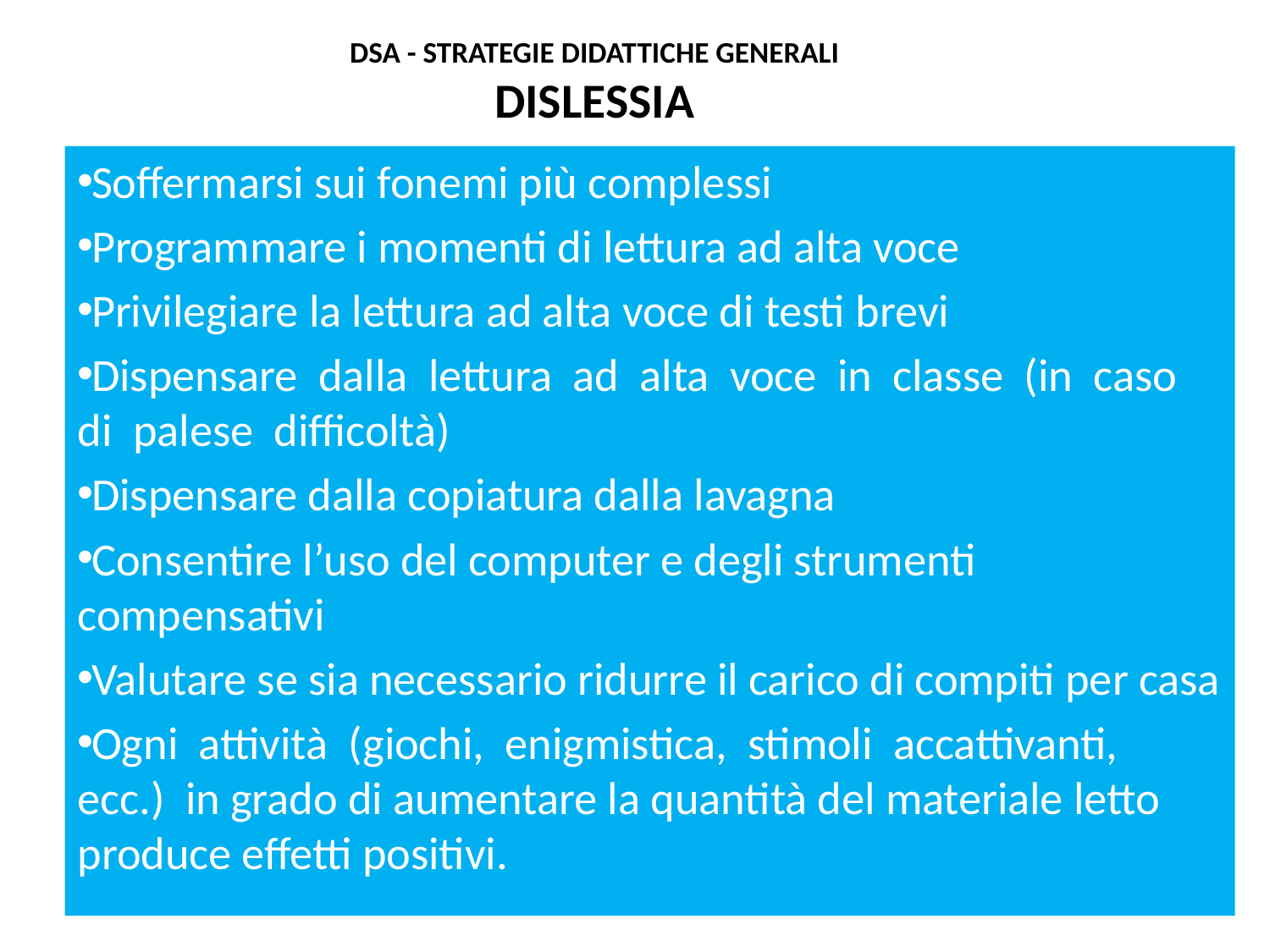

# DSA - STRATEGIE DIDATTICHE GENERALI DISLESSIA
Soffermarsi sui fonemi più complessi
Programmare i momenti di lettura ad alta voce
Privilegiare la lettura ad alta voce di testi brevi
Dispensare  dalla  lettura  ad  alta  voce  in  classe  (in  caso  di  palese  difficoltà)
Dispensare dalla copiatura dalla lavagna
Consentire l’uso del computer e degli strumenti compensativi
Valutare se sia necessario ridurre il carico di compiti per casa
Ogni  attività  (giochi,  enigmistica,  stimoli  accattivanti,  ecc.)  in grado di aumentare la quantità del materiale letto produce effetti positivi.